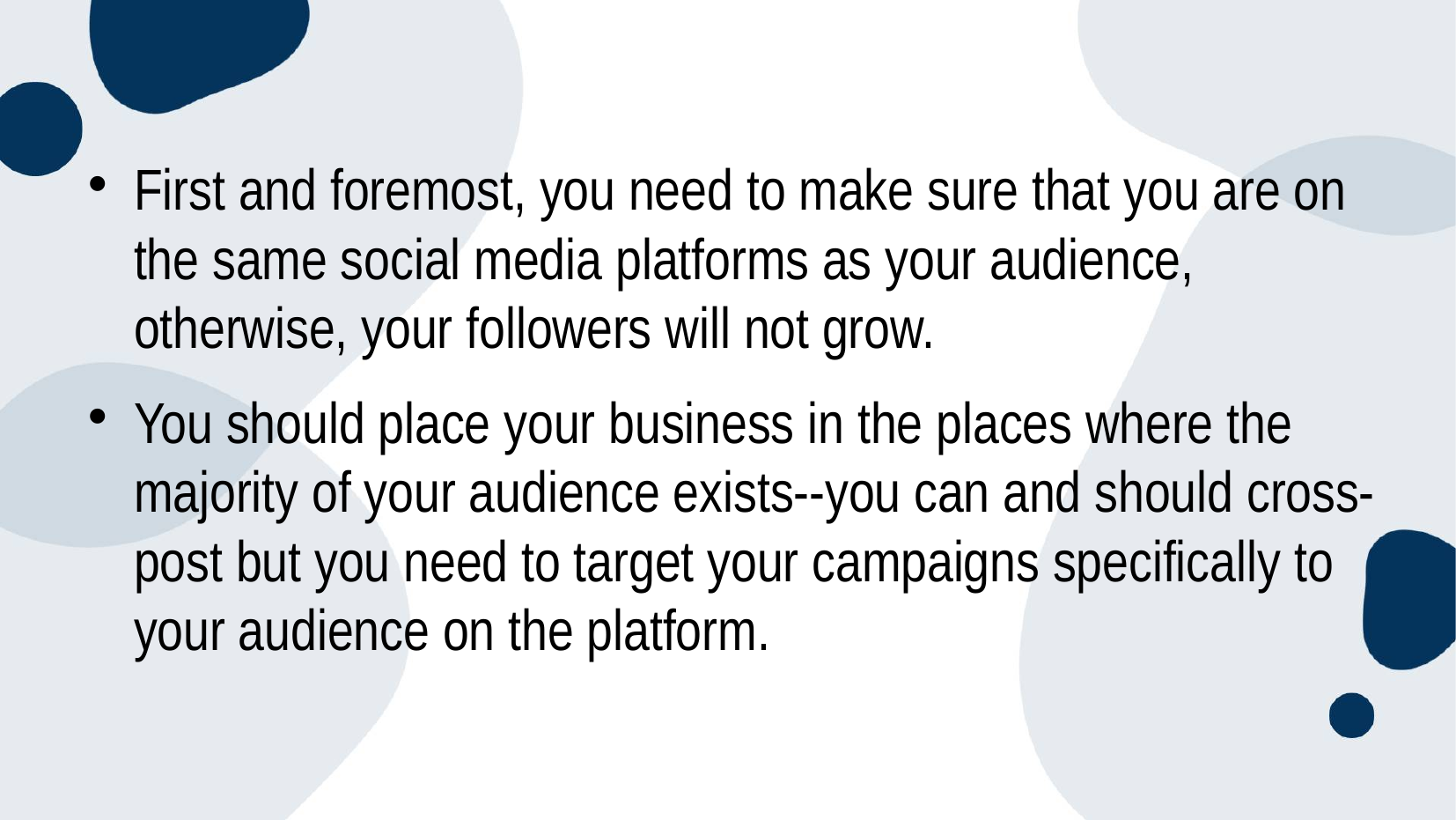

First and foremost, you need to make sure that you are on the same social media platforms as your audience, otherwise, your followers will not grow.
You should place your business in the places where the majority of your audience exists--you can and should cross-post but you need to target your campaigns specifically to your audience on the platform.